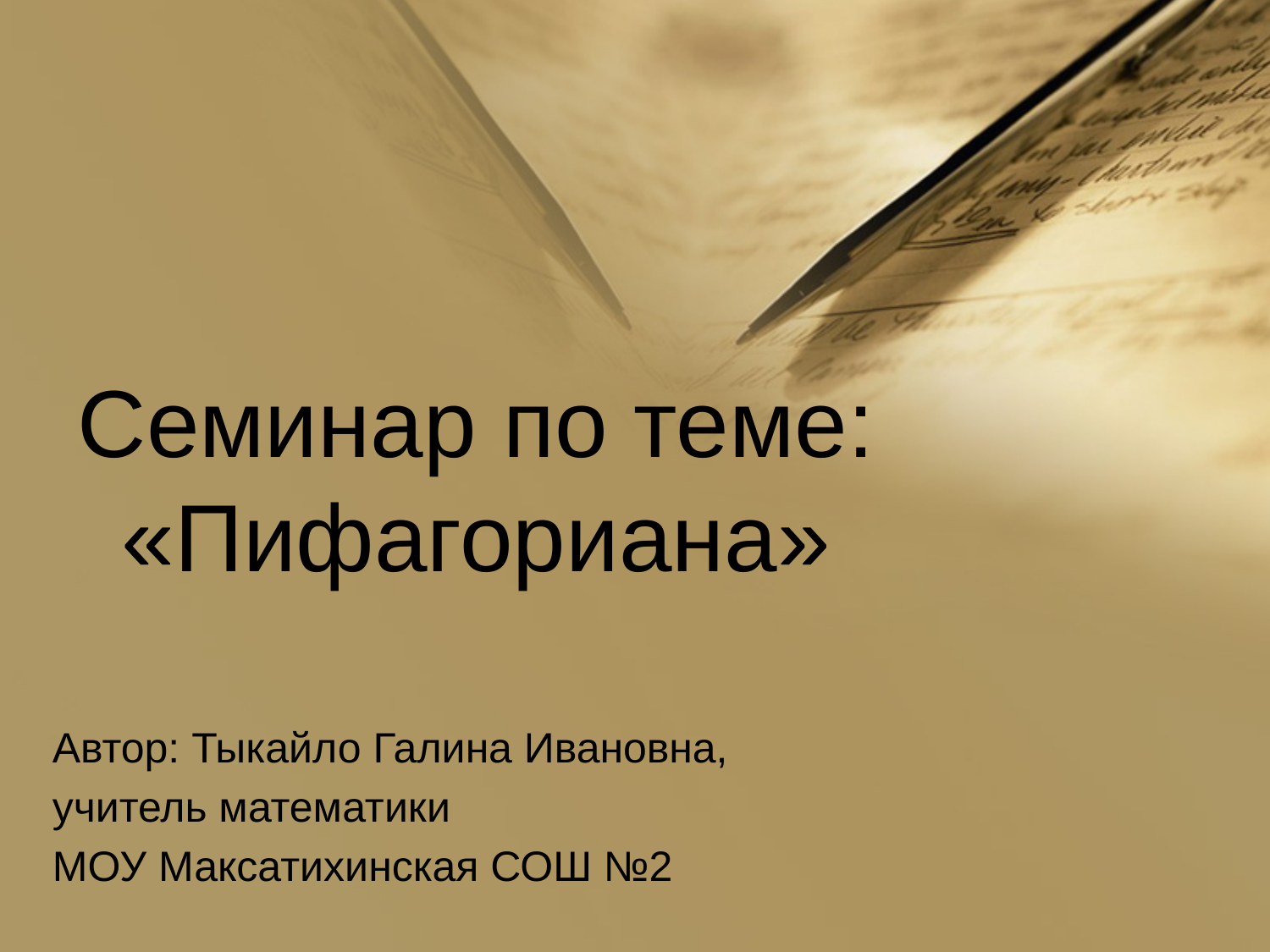

Семинар по теме:
«Пифагориана»
Автор: Тыкайло Галина Ивановна,
учитель математики
МОУ Максатихинская СОШ №2